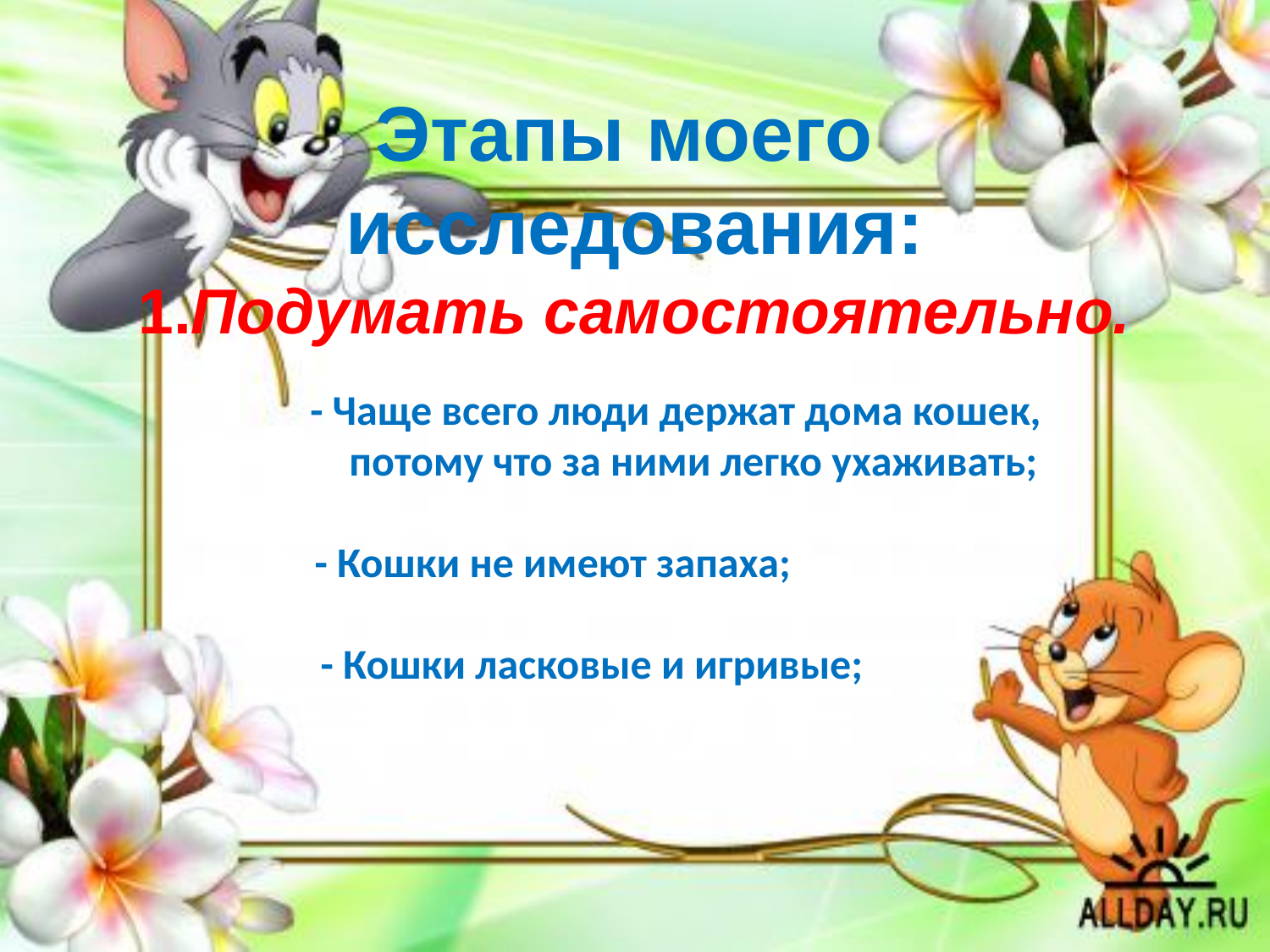

- Чаще всего люди держат дома кошек,
                          потому что за ними легко ухаживать;

                  - Кошки не имеют запаха;
                       - Кошки ласковые и игривые;
# Этапы моего  исследования: 1.Подумать самостоятельно.